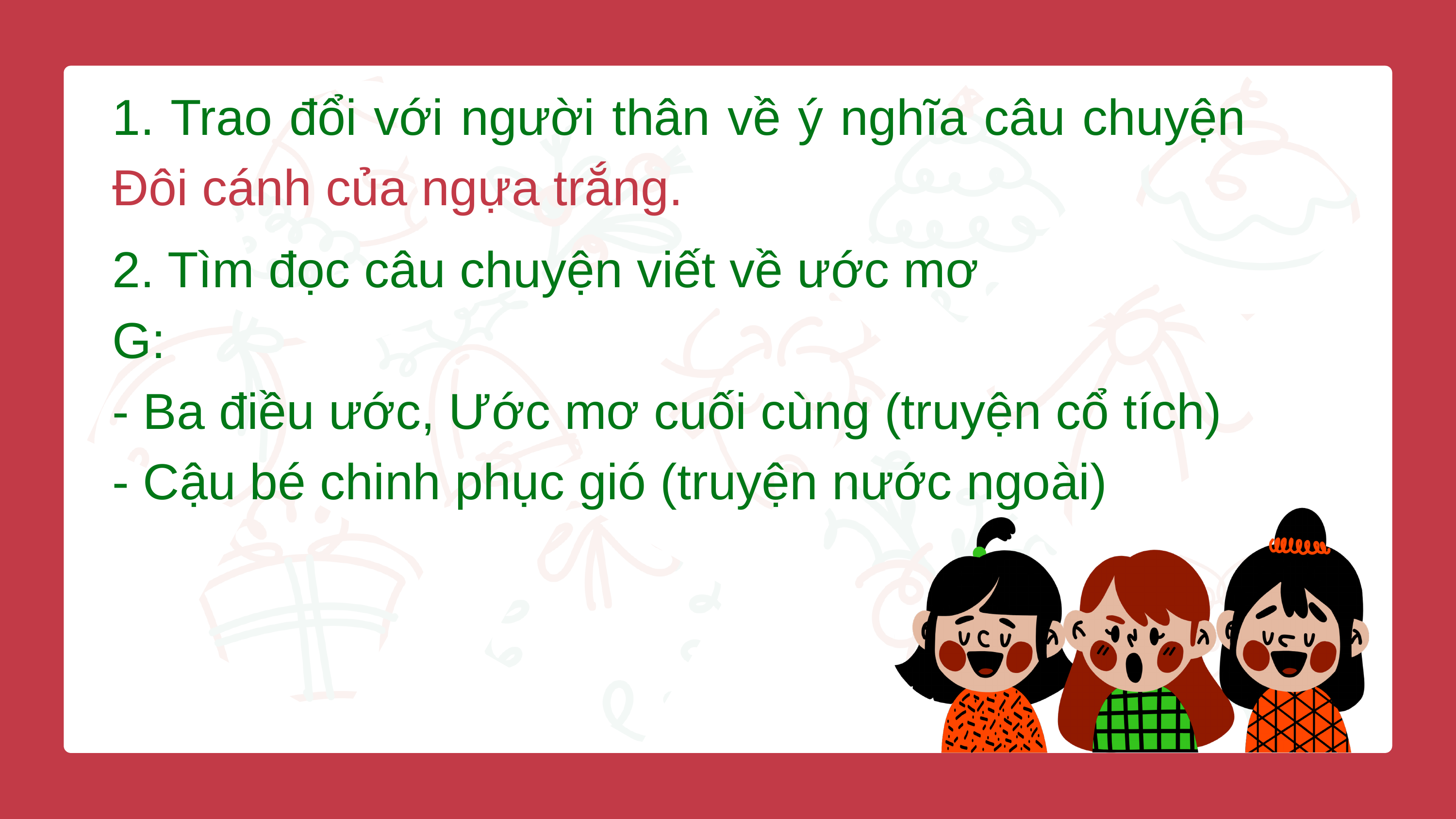

1. Trao đổi với người thân về ý nghĩa câu chuyện Đôi cánh của ngựa trắng.

2. Tìm đọc câu chuyện viết về ước mơ
G:
- Ba điều ước, Ước mơ cuối cùng (truyện cổ tích)
- Cậu bé chinh phục gió (truyện nước ngoài)